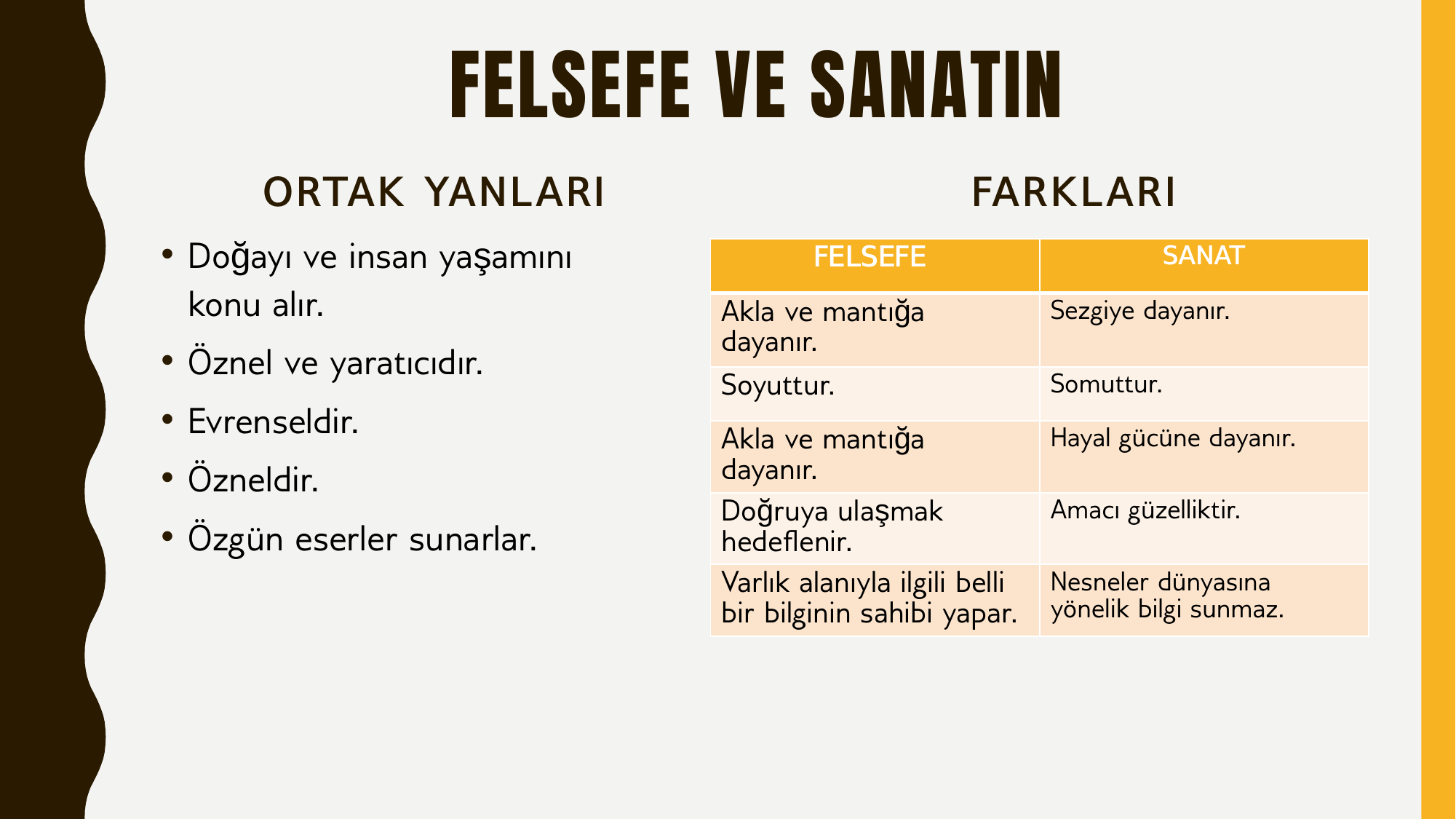

# FELSEFE VE SANATIN
ORTAK YANLARI
FARKLARI
Doğayı ve insan yaşamını konu alır.
Öznel ve yaratıcıdır.
Evrenseldir.
Özneldir.
Özgün eserler sunarlar.
| FELSEFE | SANAT |
| --- | --- |
| Akla ve mantığa dayanır. | Sezgiye dayanır. |
| Soyuttur. | Somuttur. |
| Akla ve mantığa dayanır. | Hayal gücüne dayanır. |
| Doğruya ulaşmak hedeflenir. | Amacı güzelliktir. |
| Varlık alanıyla ilgili belli bir bilginin sahibi yapar. | Nesneler dünyasına yönelik bilgi sunmaz. |